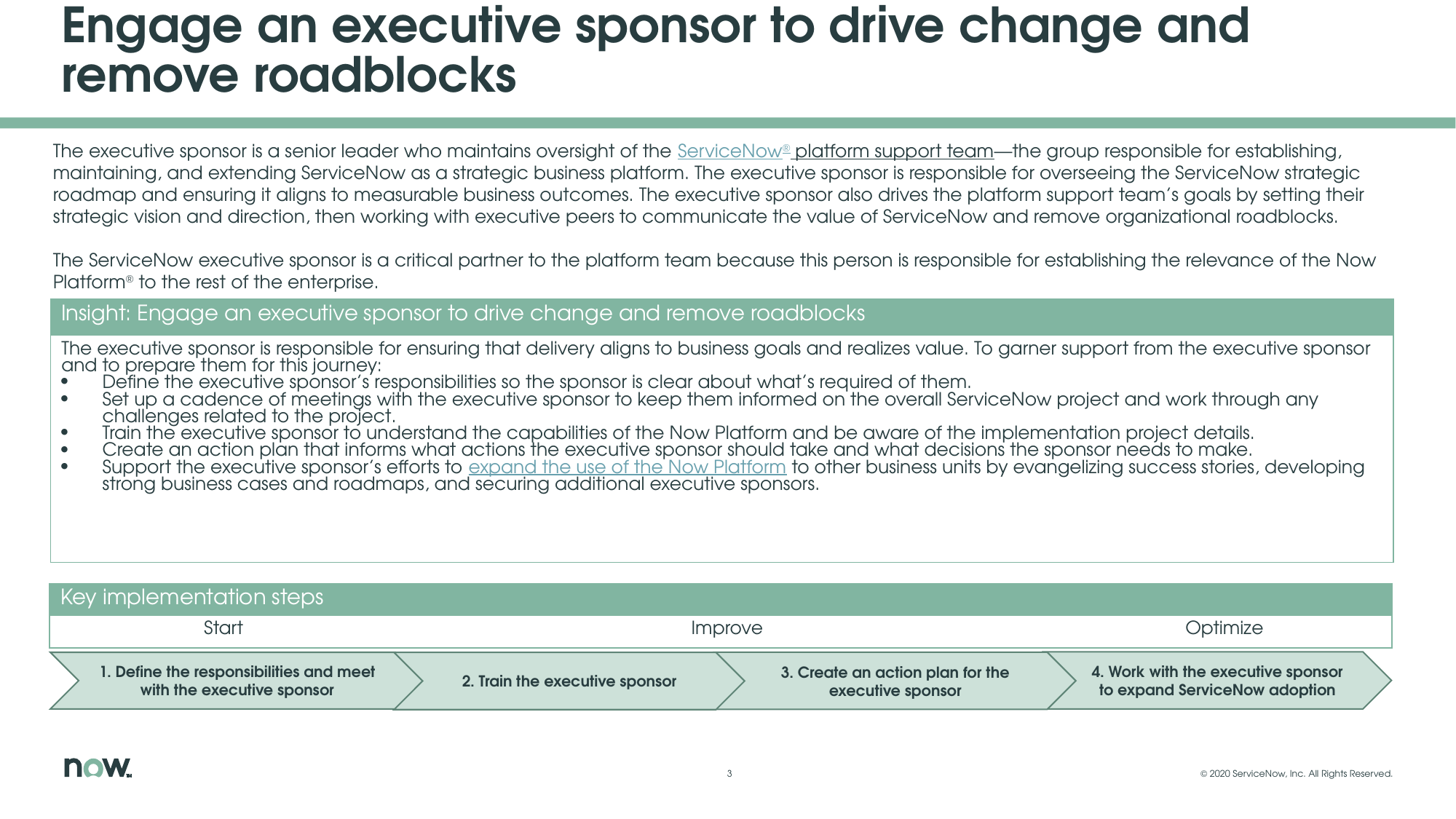

# Engage an executive sponsor to drive change and remove roadblocks

The executive sponsor is a senior leader who maintains oversight of the ServiceNow® platform support team—the group responsible for establishing, maintaining, and extending ServiceNow as a strategic business platform. The executive sponsor is responsible for overseeing the ServiceNow strategic roadmap and ensuring it aligns to measurable business outcomes. The executive sponsor also drives the platform support team’s goals by setting their strategic vision and direction, then working with executive peers to communicate the value of ServiceNow and remove organizational roadblocks.

The ServiceNow executive sponsor is a critical partner to the platform team because this person is responsible for establishing the relevance of the Now Platform® to the rest of the enterprise.
| Insight: Engage an executive sponsor to drive change and remove roadblocks |
| --- |
| The executive sponsor is responsible for ensuring that delivery aligns to business goals and realizes value. To garner support from the executive sponsor and to prepare them for this journey: Define the executive sponsor’s responsibilities so the sponsor is clear about what’s required of them. Set up a cadence of meetings with the executive sponsor to keep them informed on the overall ServiceNow project and work through any challenges related to the project. Train the executive sponsor to understand the capabilities of the Now Platform and be aware of the implementation project details. Create an action plan that informs what actions the executive sponsor should take and what decisions the sponsor needs to make. Support the executive sponsor’s efforts to expand the use of the Now Platform to other business units by evangelizing success stories, developing strong business cases and roadmaps, and securing additional executive sponsors. |
| Key implementation steps |  |  |
| --- | --- | --- |
| Start | Improve | Optimize |
4. Work with the executive sponsor to expand ServiceNow adoption
3. Create an action plan for the executive sponsor
1. Define the responsibilities and meet with the executive sponsor
2. Train the executive sponsor